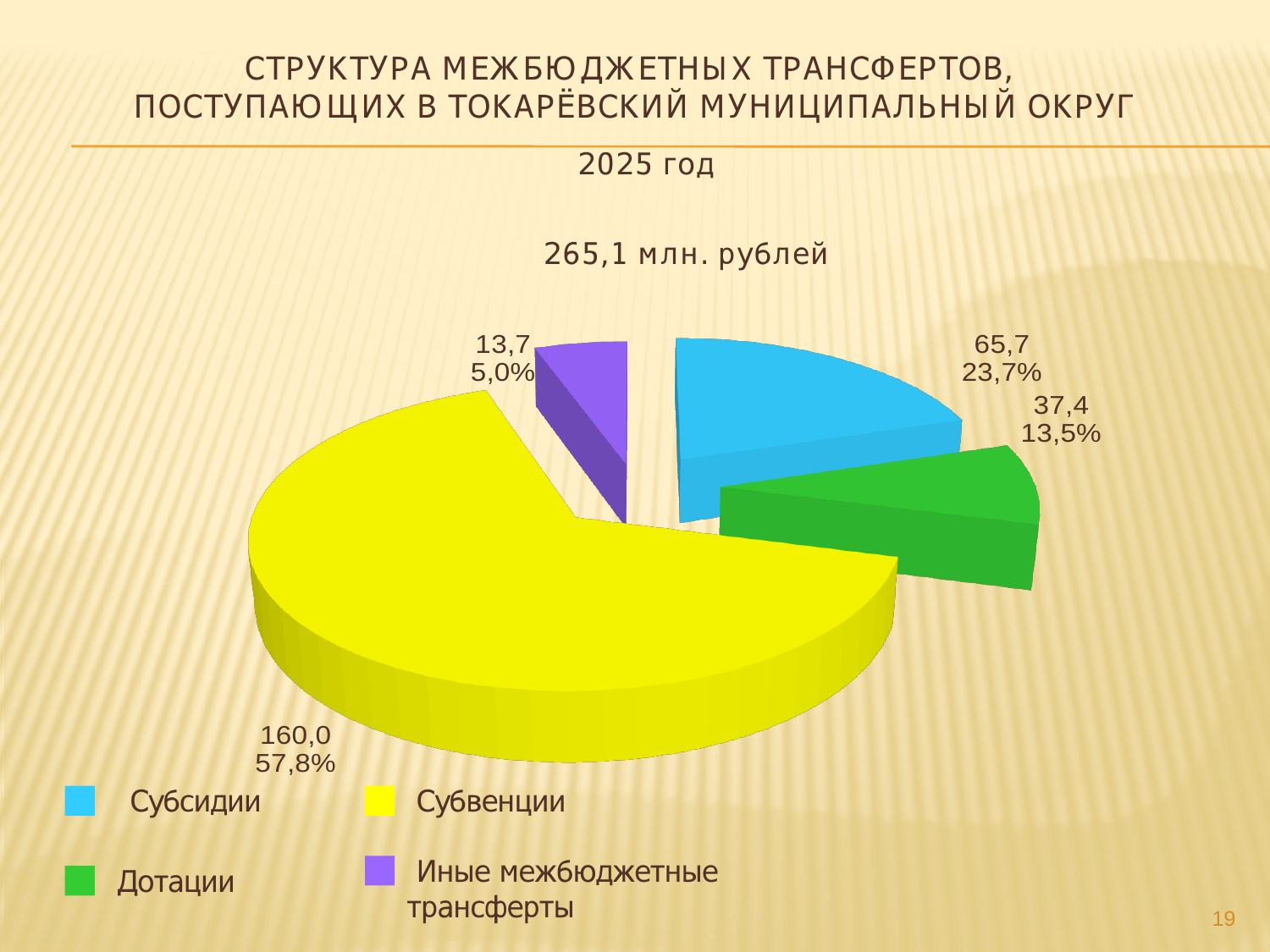

# Структура межбюджетных трансфертов, поступающих в ТокарЁвский муниципальный округ
 2025 год

  265,1 млн. рублей

[unsupported chart]

[unsupported chart]

 Субсидии
 Субвенции

 Иные межбюджетные трансферты
Дотации

19